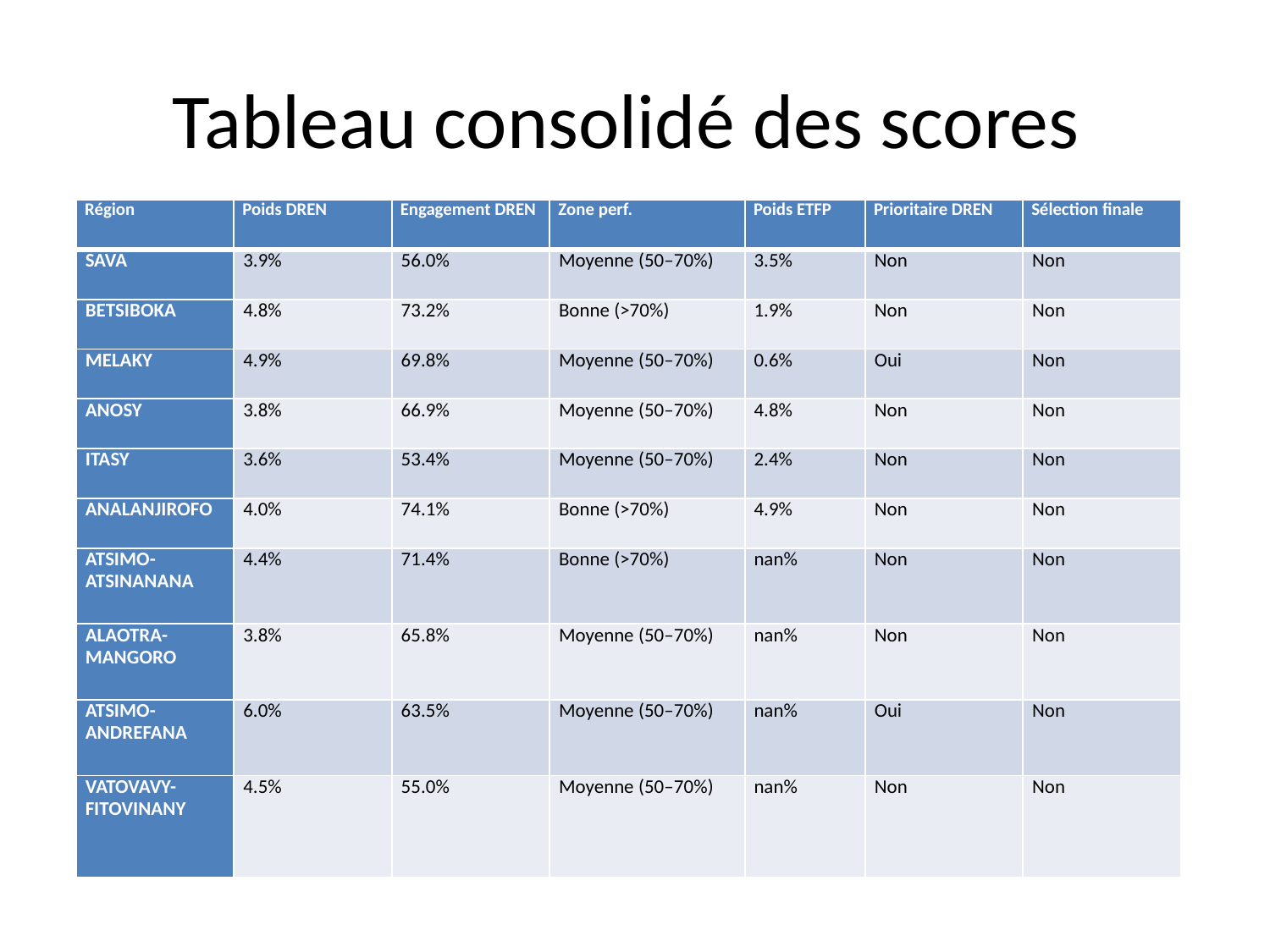

# Tableau consolidé des scores
| Région | Poids DREN | Engagement DREN | Zone perf. | Poids ETFP | Prioritaire DREN | Sélection finale |
| --- | --- | --- | --- | --- | --- | --- |
| SAVA | 3.9% | 56.0% | Moyenne (50–70%) | 3.5% | Non | Non |
| BETSIBOKA | 4.8% | 73.2% | Bonne (>70%) | 1.9% | Non | Non |
| MELAKY | 4.9% | 69.8% | Moyenne (50–70%) | 0.6% | Oui | Non |
| ANOSY | 3.8% | 66.9% | Moyenne (50–70%) | 4.8% | Non | Non |
| ITASY | 3.6% | 53.4% | Moyenne (50–70%) | 2.4% | Non | Non |
| ANALANJIROFO | 4.0% | 74.1% | Bonne (>70%) | 4.9% | Non | Non |
| ATSIMO-ATSINANANA | 4.4% | 71.4% | Bonne (>70%) | nan% | Non | Non |
| ALAOTRA-MANGORO | 3.8% | 65.8% | Moyenne (50–70%) | nan% | Non | Non |
| ATSIMO-ANDREFANA | 6.0% | 63.5% | Moyenne (50–70%) | nan% | Oui | Non |
| VATOVAVY-FITOVINANY | 4.5% | 55.0% | Moyenne (50–70%) | nan% | Non | Non |